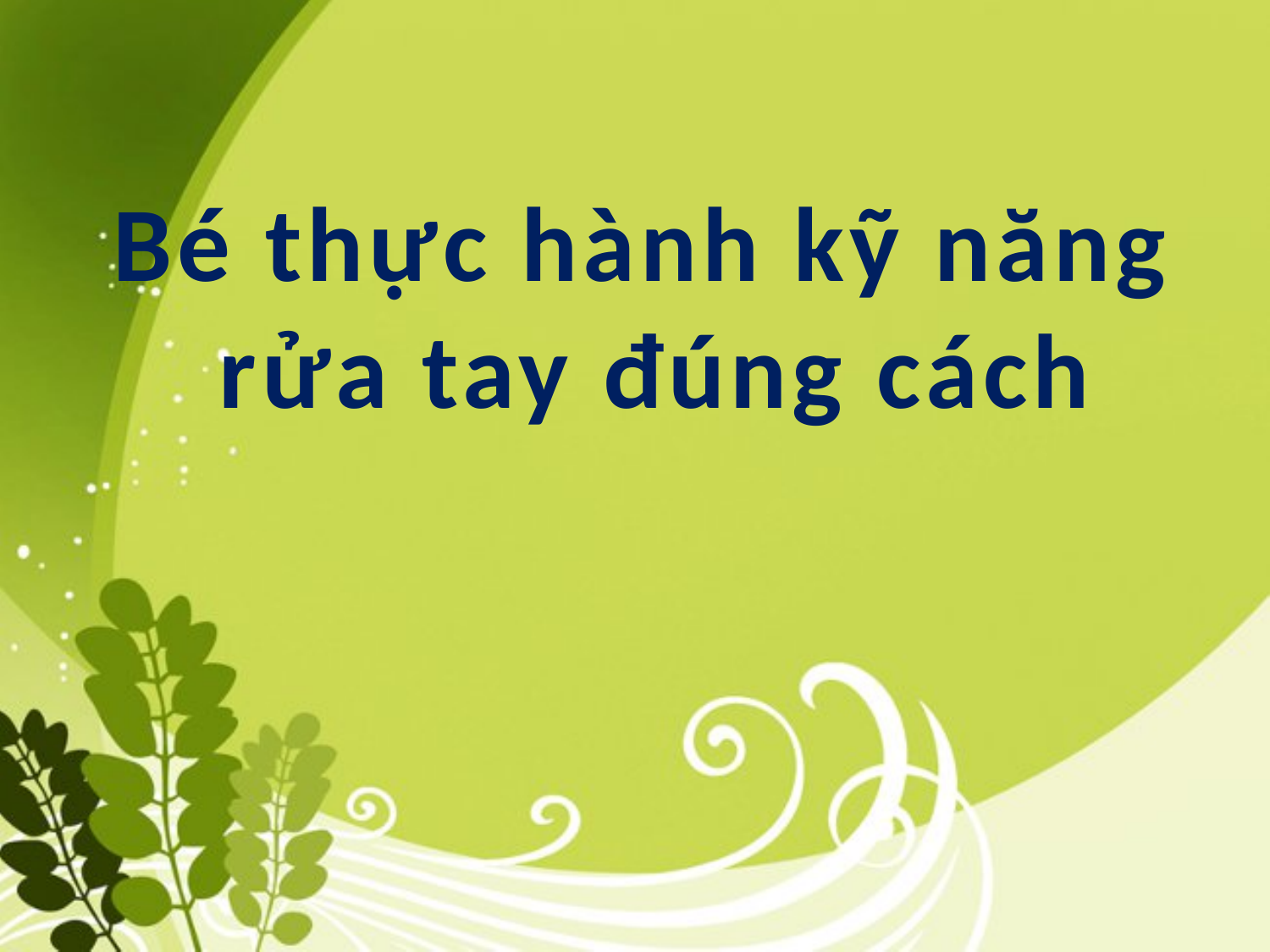

Bé thực hành kỹ năng
rửa tay đúng cách